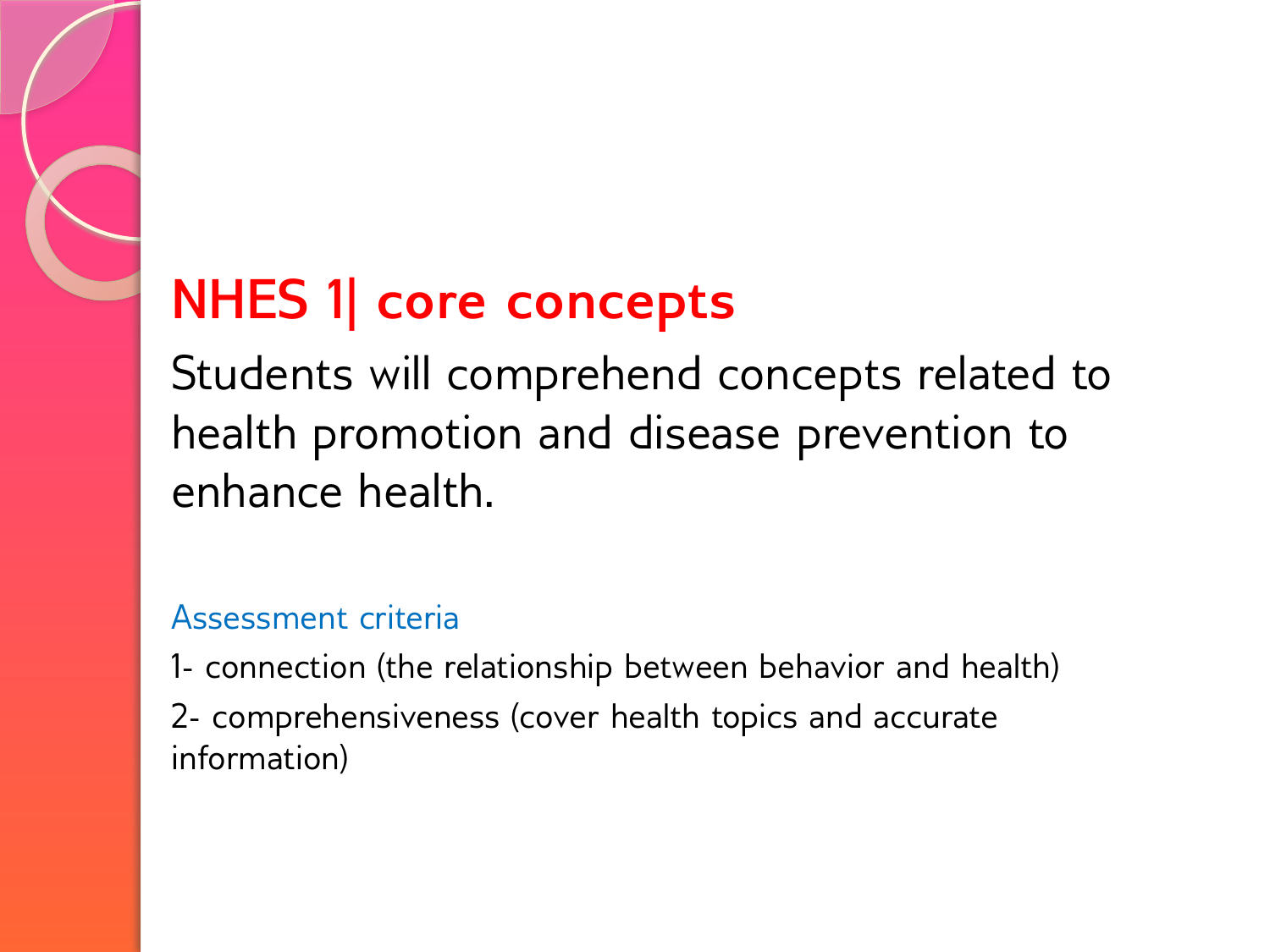

NHES 1| core concepts
Students will comprehend concepts related to health promotion and disease prevention to enhance health.

Assessment criteria
1- connection (the relationship between behavior and health)
2- comprehensiveness (cover health topics and accurate information)